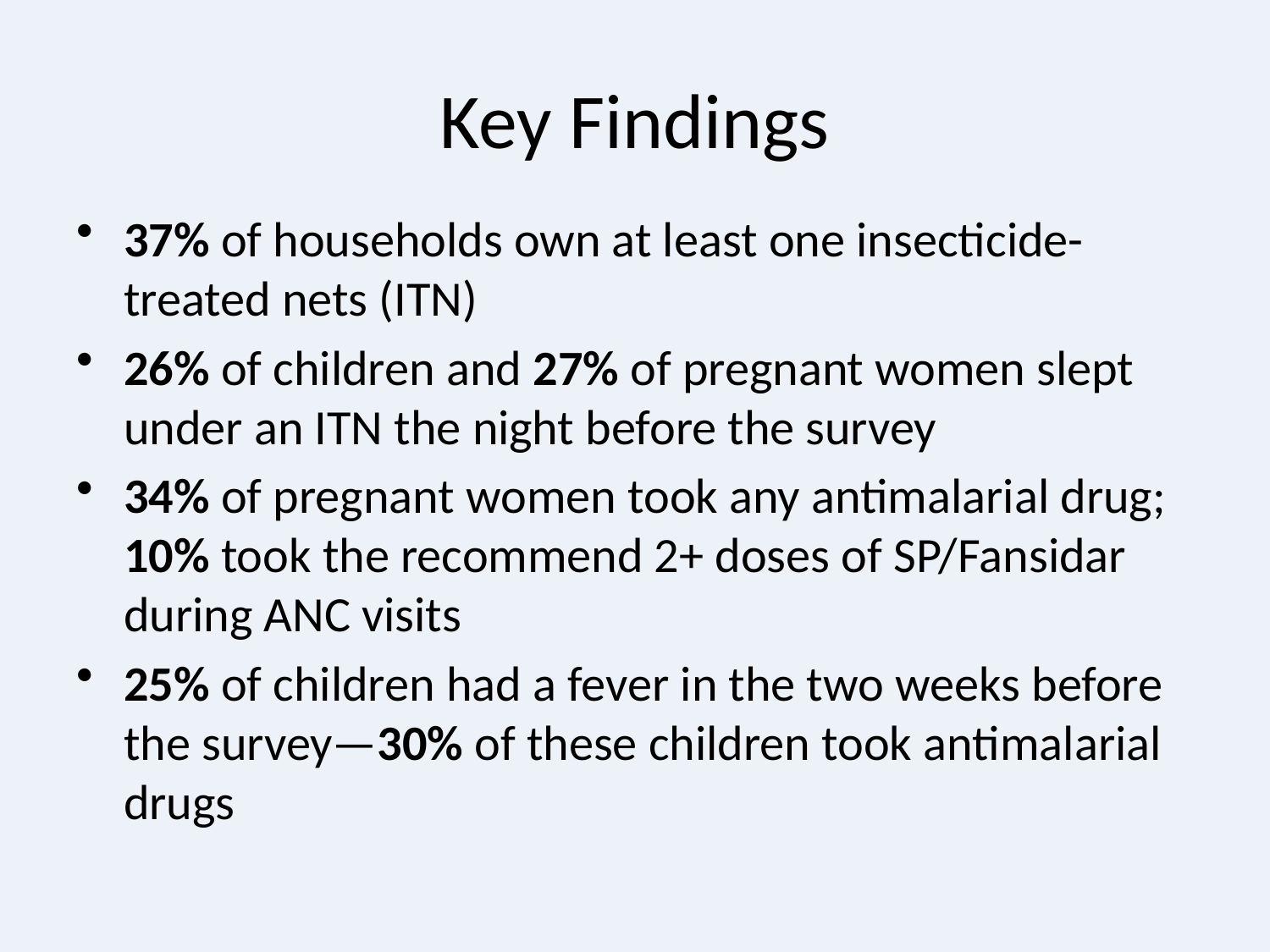

# Key Findings
37% of households own at least one insecticide-treated nets (ITN)
26% of children and 27% of pregnant women slept under an ITN the night before the survey
34% of pregnant women took any antimalarial drug; 10% took the recommend 2+ doses of SP/Fansidar during ANC visits
25% of children had a fever in the two weeks before the survey—30% of these children took antimalarial drugs